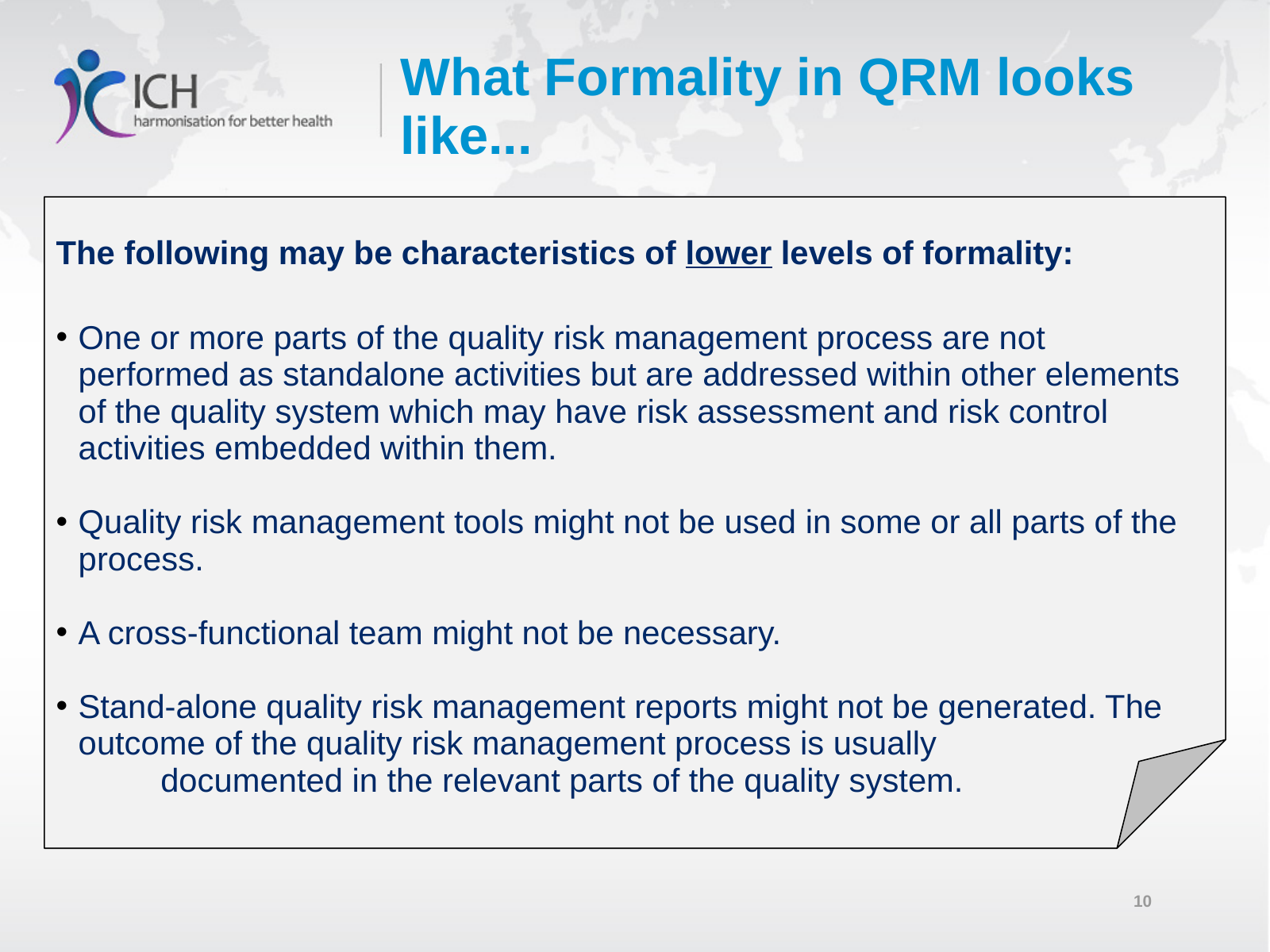

# What Formality in QRM looks like...

The following may be characteristics of lower levels of formality:

One or more parts of the quality risk management process are not performed as standalone activities but are addressed within other elements of the quality system which may have risk assessment and risk control activities embedded within them.

Quality risk management tools might not be used in some or all parts of the process.

A cross-functional team might not be necessary.

Stand-alone quality risk management reports might not be generated. The outcome of the quality risk management process is usually                                       documented in the relevant parts of the quality system.